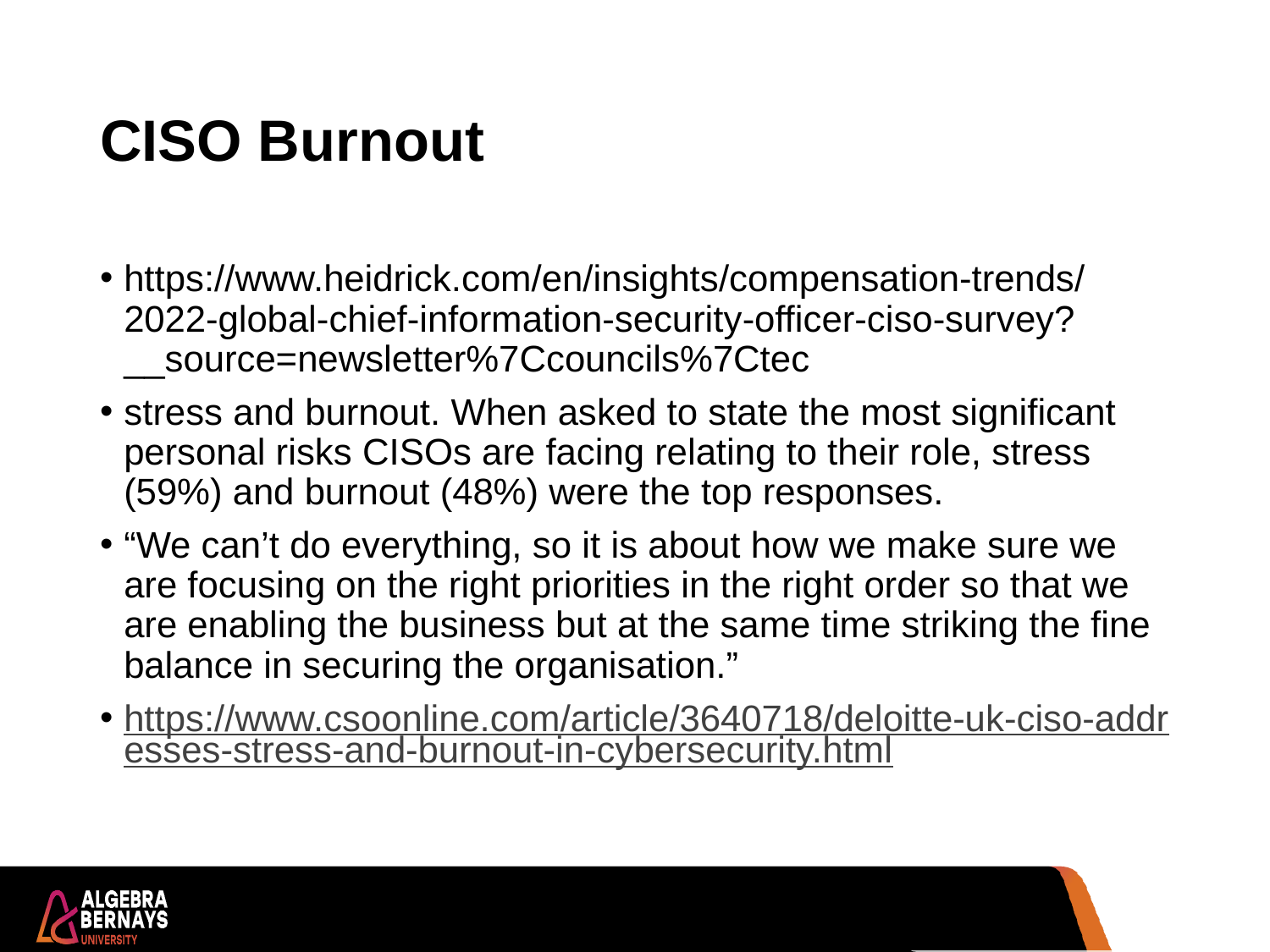

# CISO Burnout
https://www.heidrick.com/en/insights/compensation-trends/2022-global-chief-information-security-officer-ciso-survey?__source=newsletter%7Ccouncils%7Ctec
stress and burnout. When asked to state the most significant personal risks CISOs are facing relating to their role, stress (59%) and burnout (48%) were the top responses.
“We can’t do everything, so it is about how we make sure we are focusing on the right priorities in the right order so that we are enabling the business but at the same time striking the fine balance in securing the organisation.”
https://www.csoonline.com/article/3640718/deloitte-uk-ciso-addresses-stress-and-burnout-in-cybersecurity.html